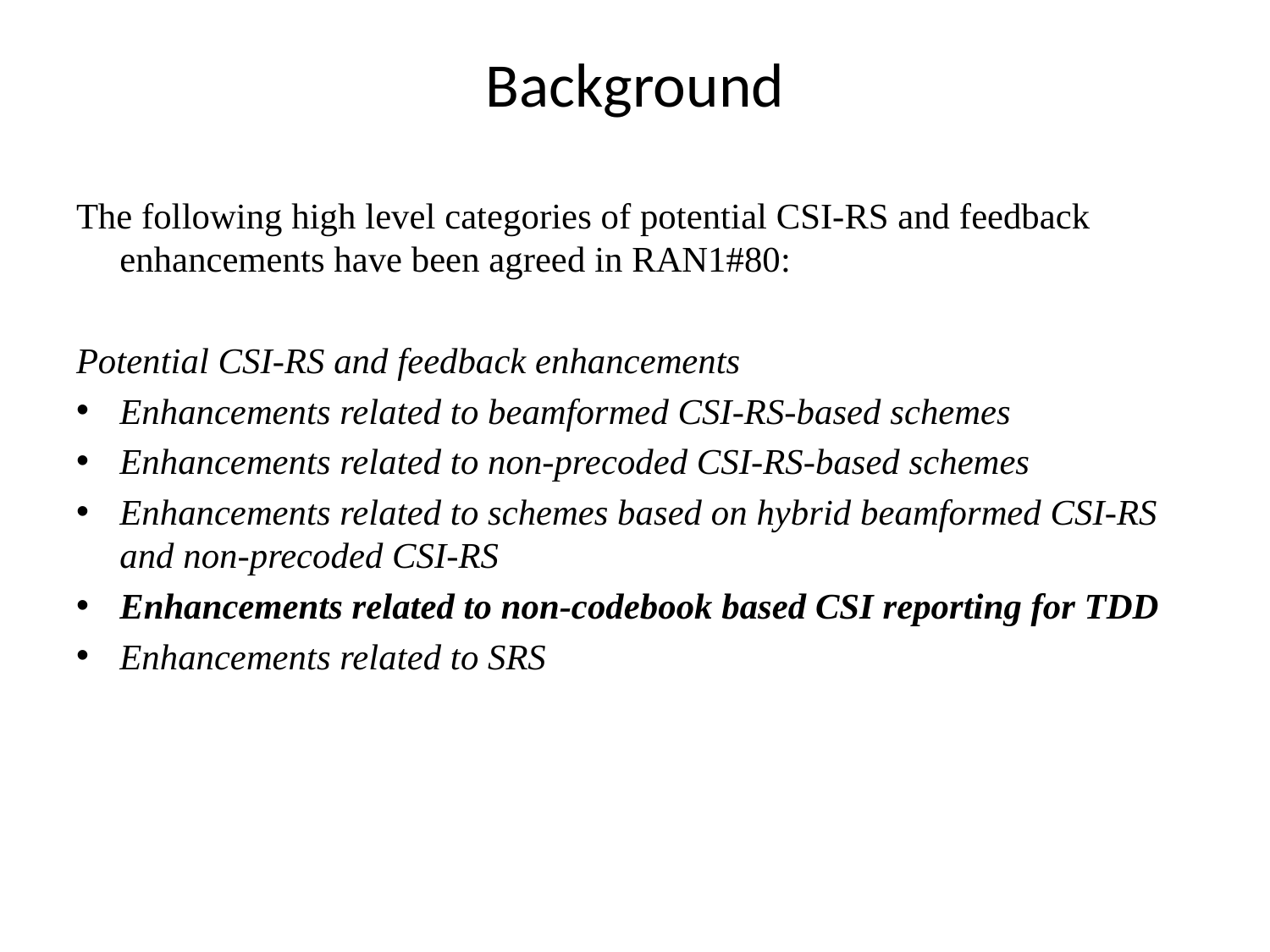

# Background

The following high level categories of potential CSI-RS and feedback enhancements have been agreed in RAN1#80:

Potential CSI-RS and feedback enhancements
Enhancements related to beamformed CSI-RS-based schemes
Enhancements related to non-precoded CSI-RS-based schemes
Enhancements related to schemes based on hybrid beamformed CSI-RS and non-precoded CSI-RS
Enhancements related to non-codebook based CSI reporting for TDD
Enhancements related to SRS